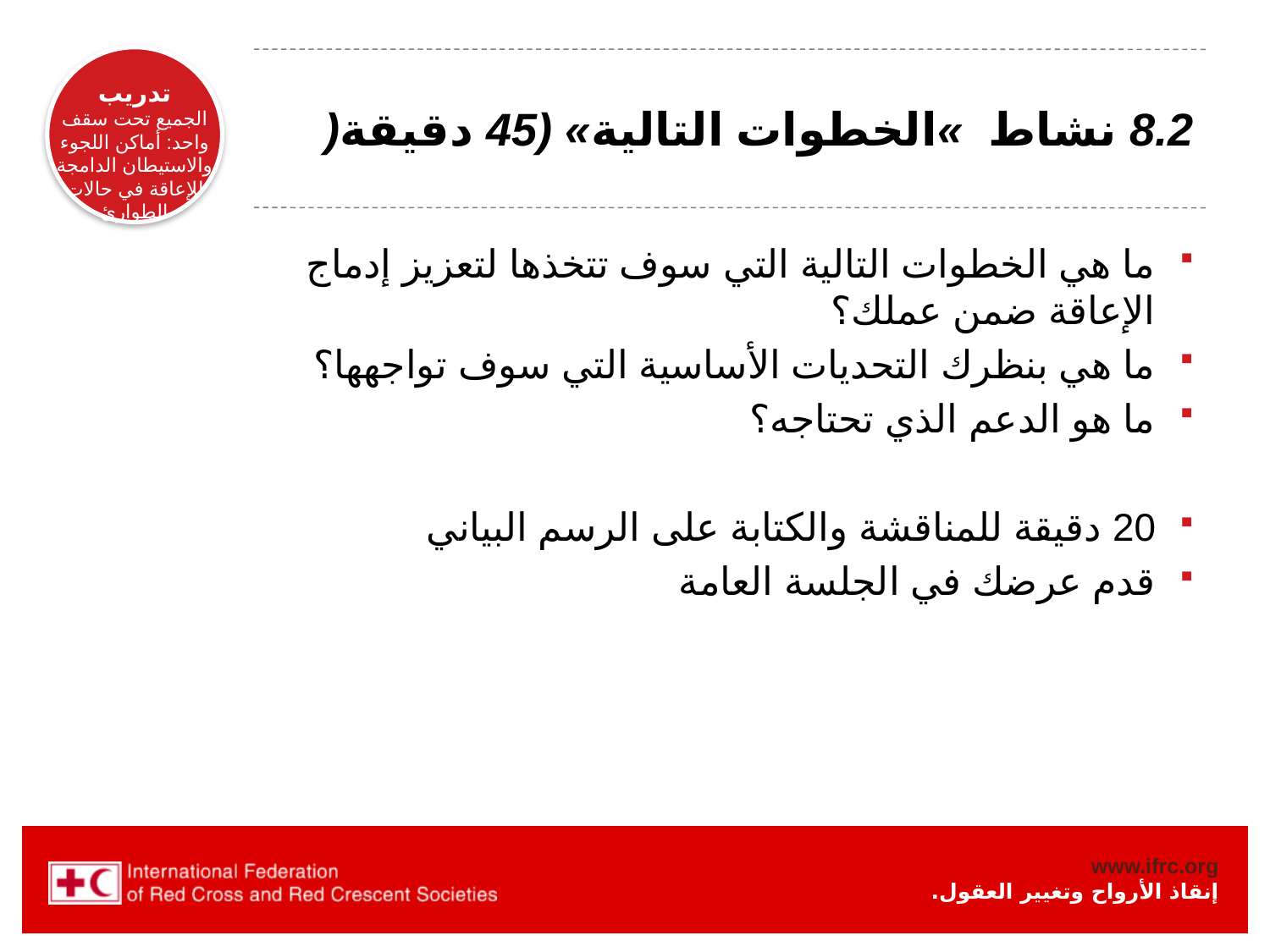

# 8.2 نشاط  »الخطوات التالية» (45 دقيقة(
ما هي الخطوات التالية التي سوف تتخذها لتعزيز إدماج الإعاقة ضمن عملك؟
ما هي بنظرك التحديات الأساسية التي سوف تواجهها؟
ما هو الدعم الذي تحتاجه؟

20 دقيقة للمناقشة والكتابة على الرسم البياني
قدم عرضك في الجلسة العامة